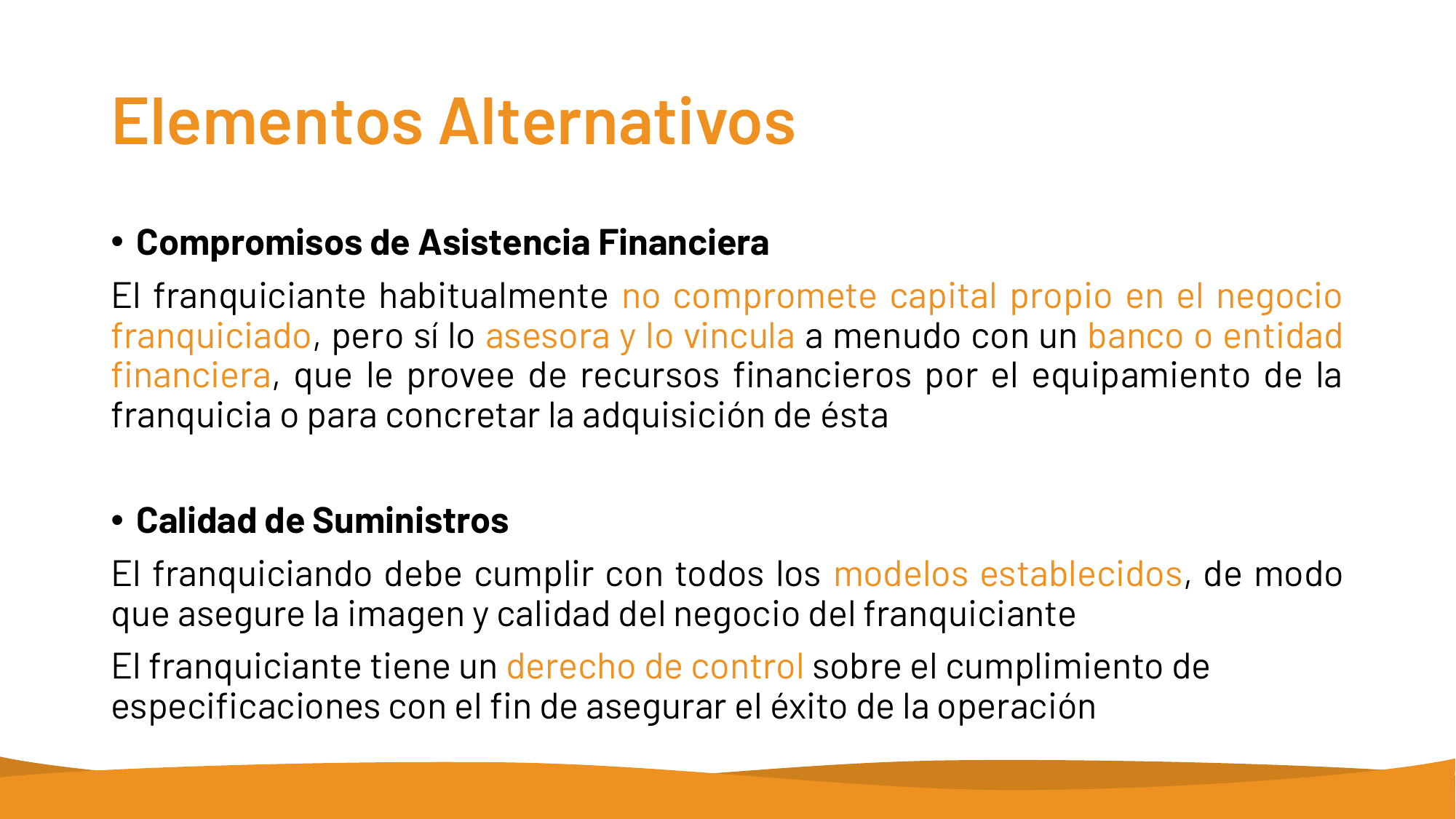

# Elementos Alternativos
Compromisos de Asistencia Financiera
El franquiciante habitualmente no compromete capital propio en el negocio franquiciado, pero sí lo asesora y lo vincula a menudo con un banco o entidad financiera, que le provee de recursos financieros por el equipamiento de la franquicia o para concretar la adquisición de ésta

Calidad de Suministros
El franquiciando debe cumplir con todos los modelos establecidos, de modo que asegure la imagen y calidad del negocio del franquiciante
El franquiciante tiene un derecho de control sobre el cumplimiento de especificaciones con el fin de asegurar el éxito de la operación